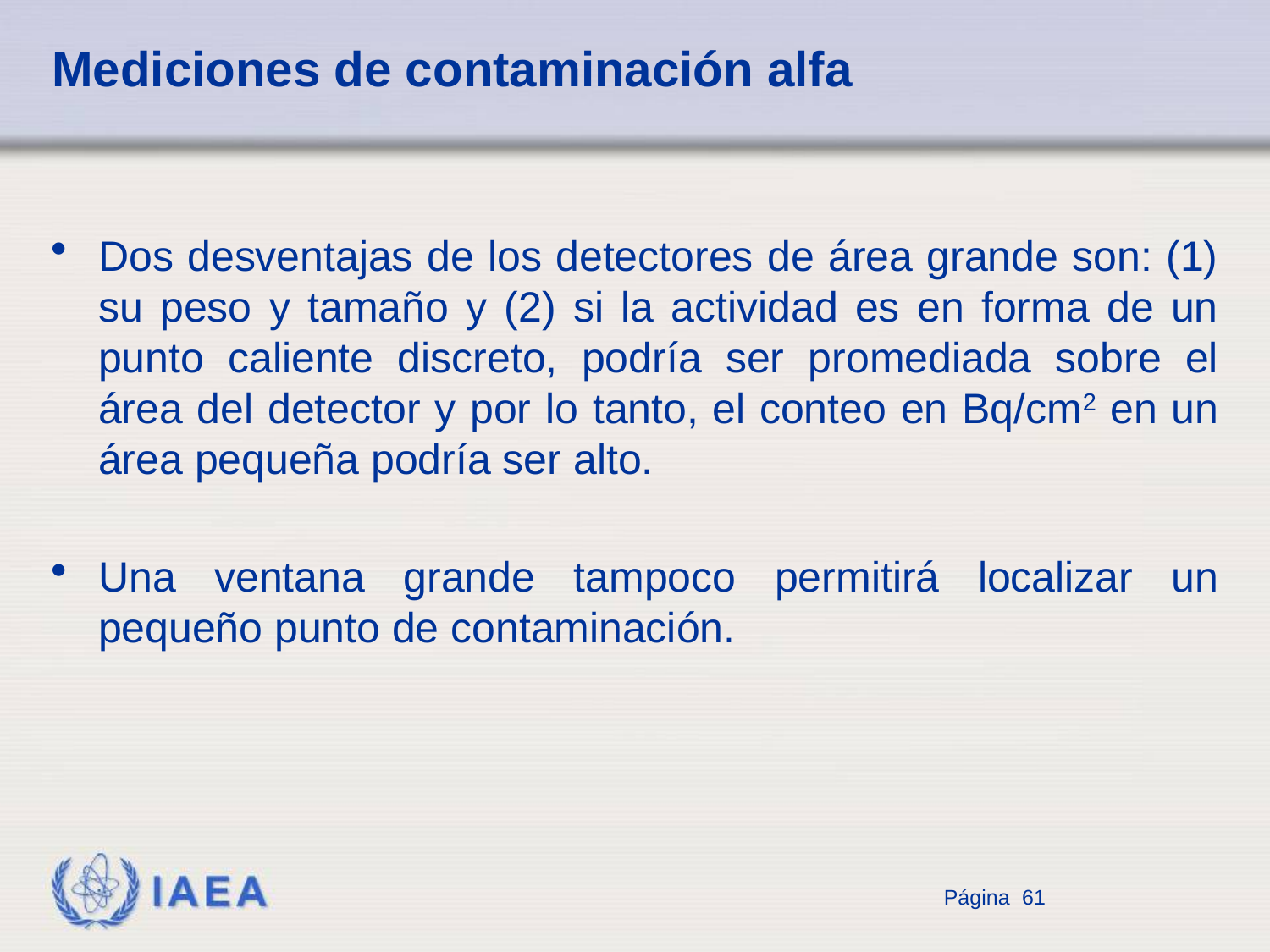

# Mediciones de contaminación alfa
Dos desventajas de los detectores de área grande son: (1) su peso y tamaño y (2) si la actividad es en forma de un punto caliente discreto, podría ser promediada sobre el área del detector y por lo tanto, el conteo en Bq/cm2 en un área pequeña podría ser alto.

Una ventana grande tampoco permitirá localizar un pequeño punto de contaminación.